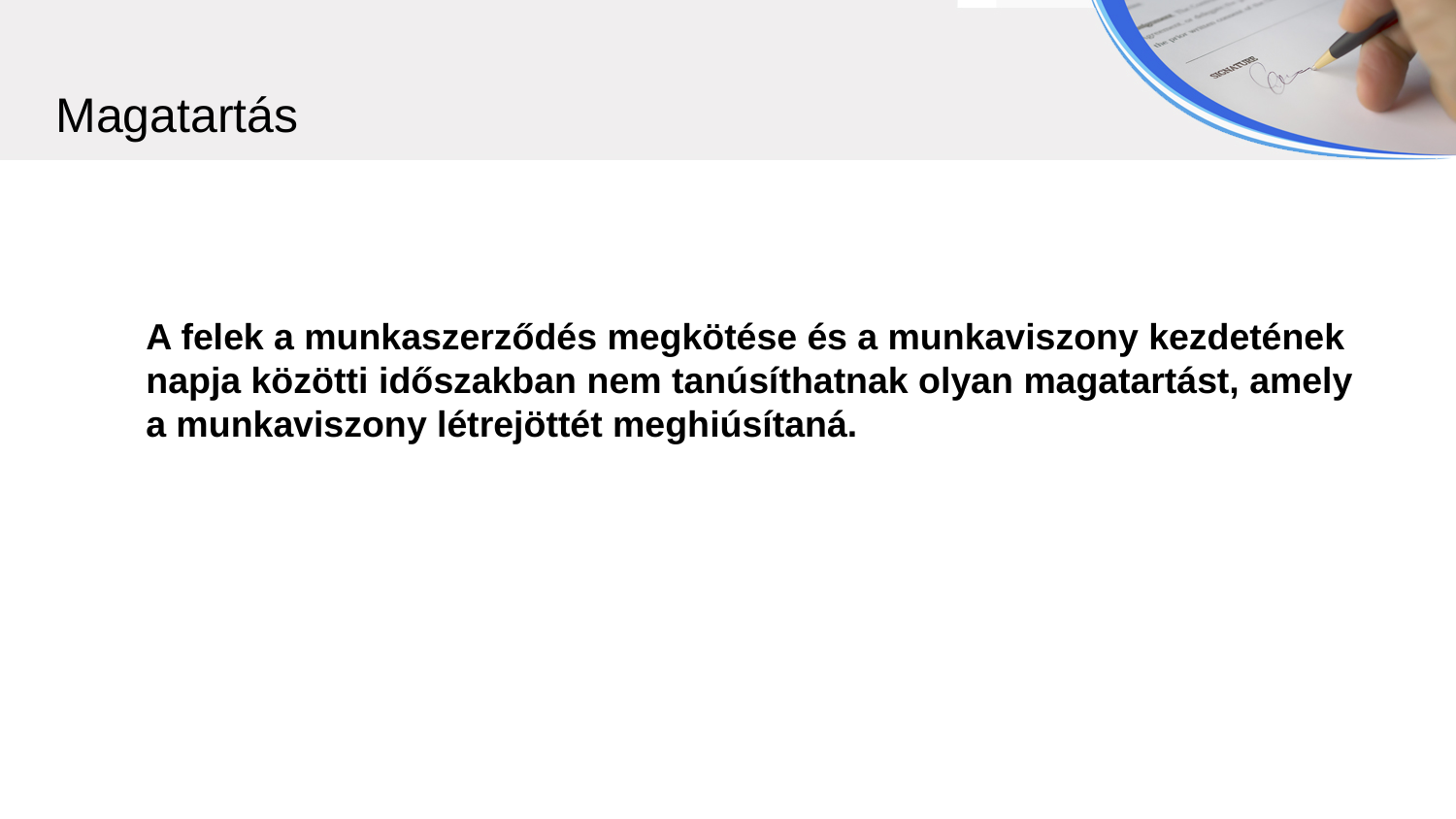

Magatartás
A felek a munkaszerződés megkötése és a munkaviszony kezdetének napja közötti időszakban nem tanúsíthatnak olyan magatartást, amely a munkaviszony létrejöttét meghiúsítaná.